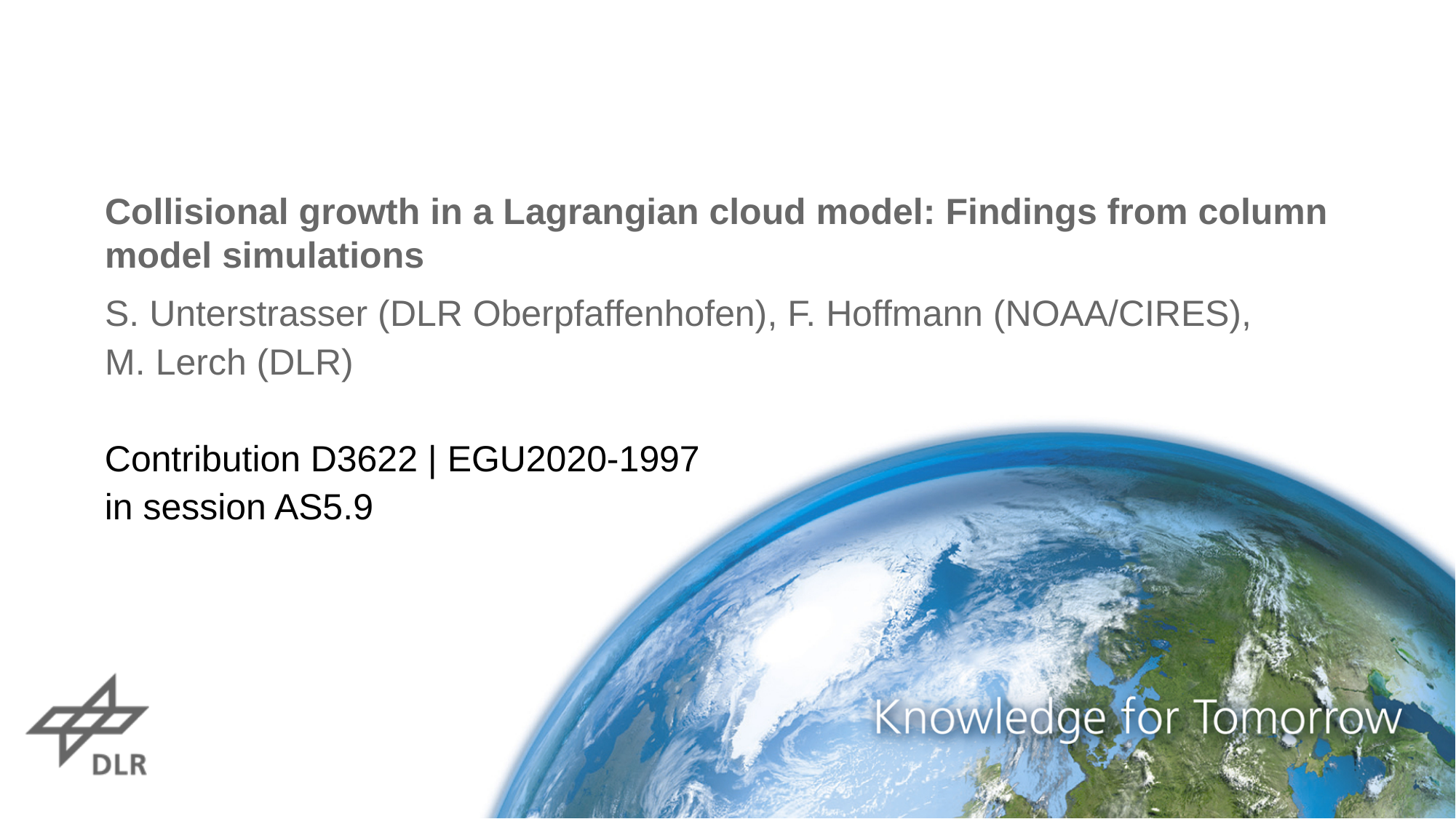

# Collisional growth in a Lagrangian cloud model: Findings from column model simulations
S. Unterstrasser (DLR Oberpfaffenhofen), F. Hoffmann (NOAA/CIRES),
M. Lerch (DLR)
Contribution D3622 | EGU2020-1997
in session AS5.9